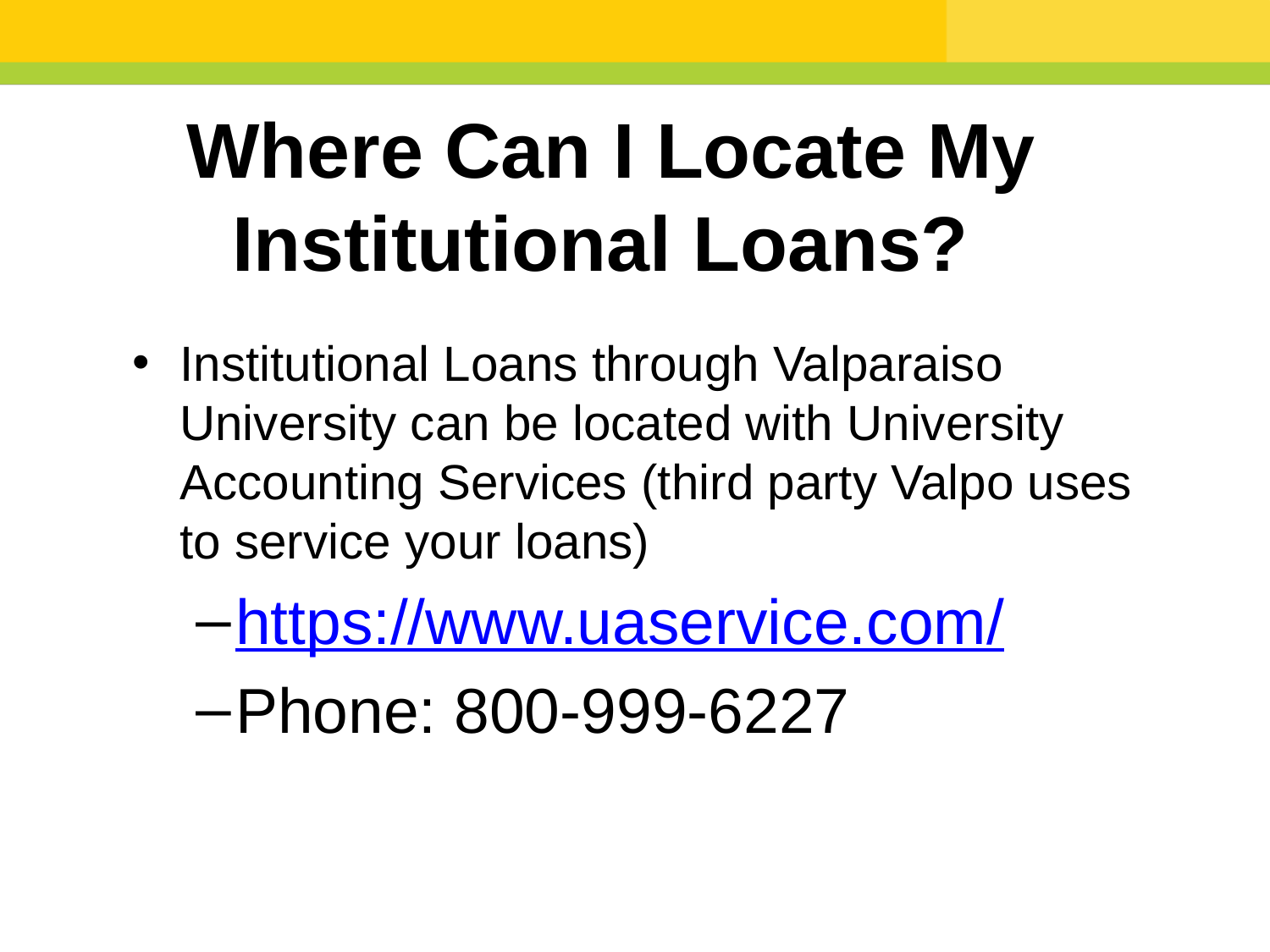

Where Can I Locate My Institutional Loans?
Institutional Loans through Valparaiso University can be located with University Accounting Services (third party Valpo uses to service your loans)
https://www.uaservice.com/
Phone: 800-999-6227